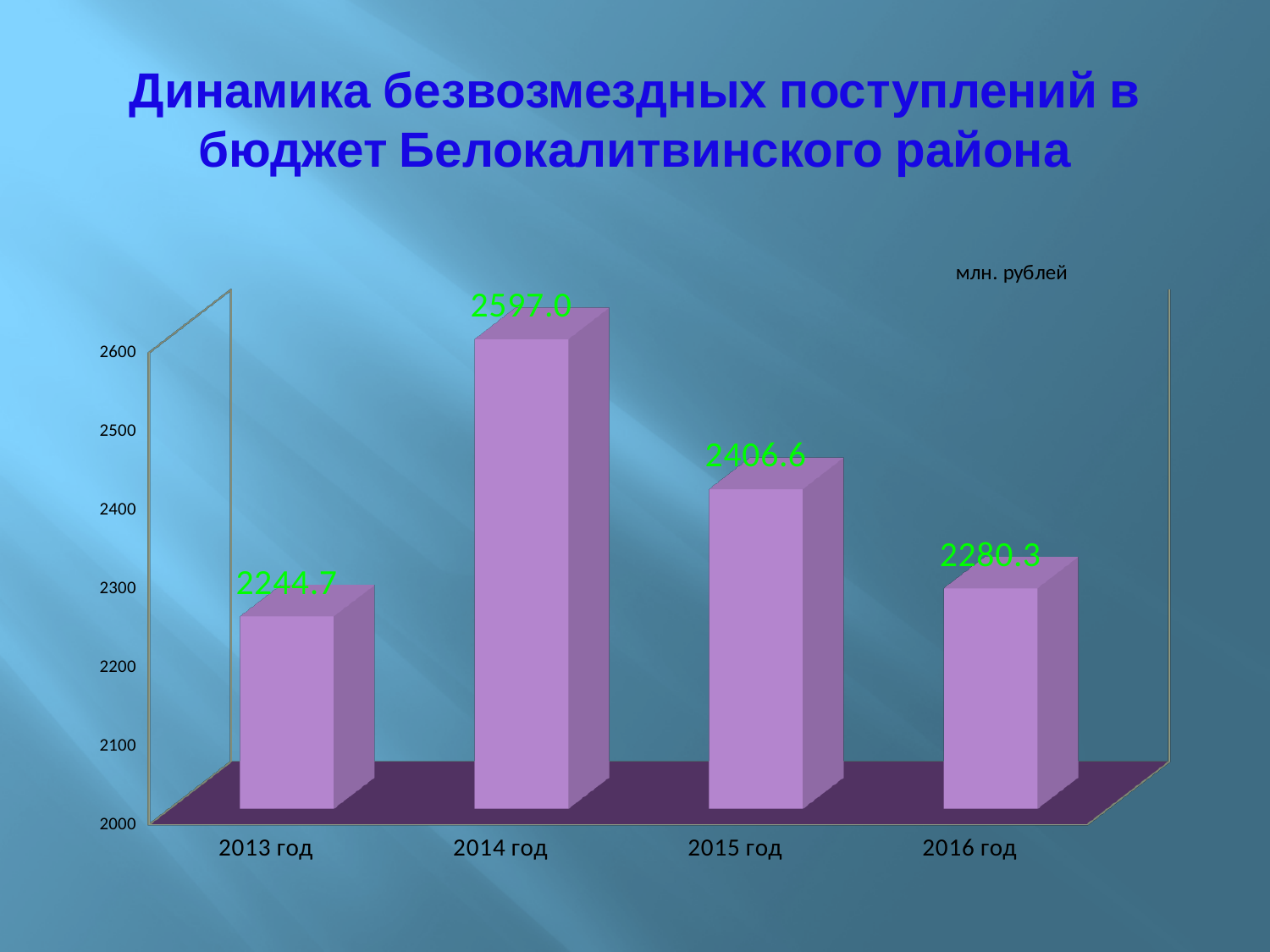

# Динамика безвозмездных поступлений в бюджет Белокалитвинского района

[unsupported chart]